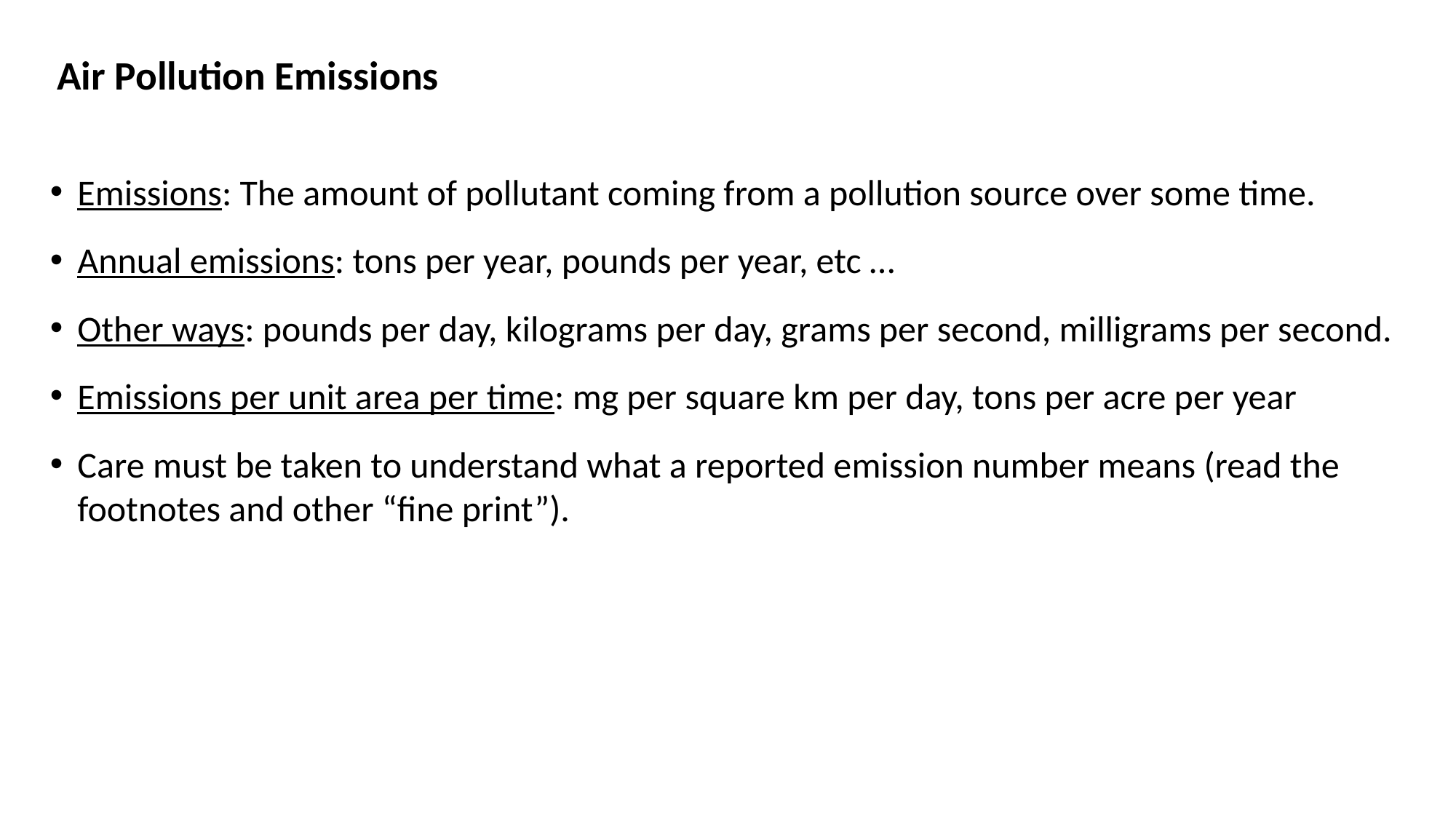

# Air Pollution Emissions
Emissions: The amount of pollutant coming from a pollution source over some time.
Annual emissions: tons per year, pounds per year, etc …
Other ways: pounds per day, kilograms per day, grams per second, milligrams per second.
Emissions per unit area per time: mg per square km per day, tons per acre per year
Care must be taken to understand what a reported emission number means (read the footnotes and other “fine print”).